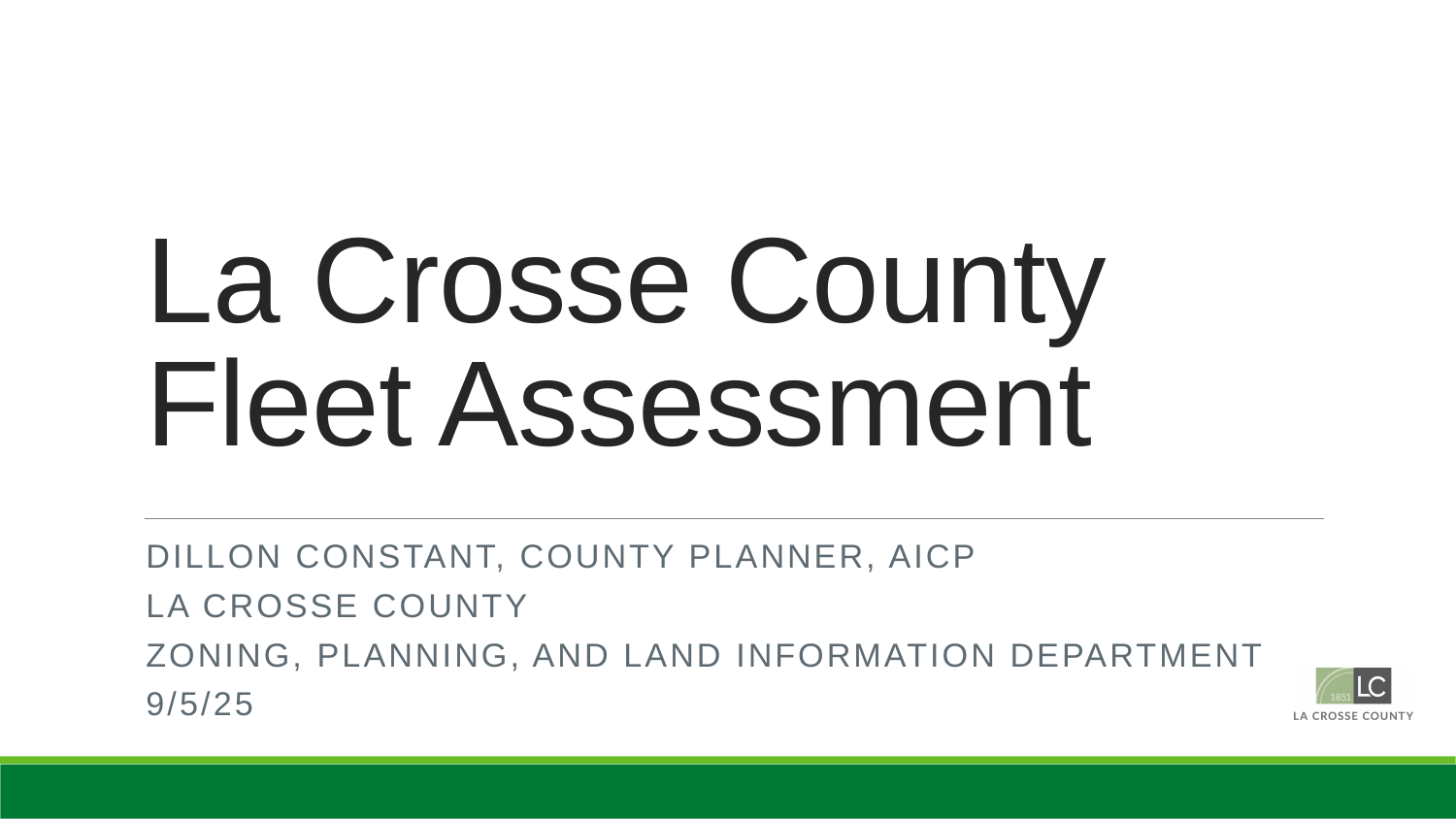

# La Crosse County Fleet Assessment
Dillon Constant, County Planner, AICP
La crosse county
Zoning, planning, and Land Information Department
9/5/25